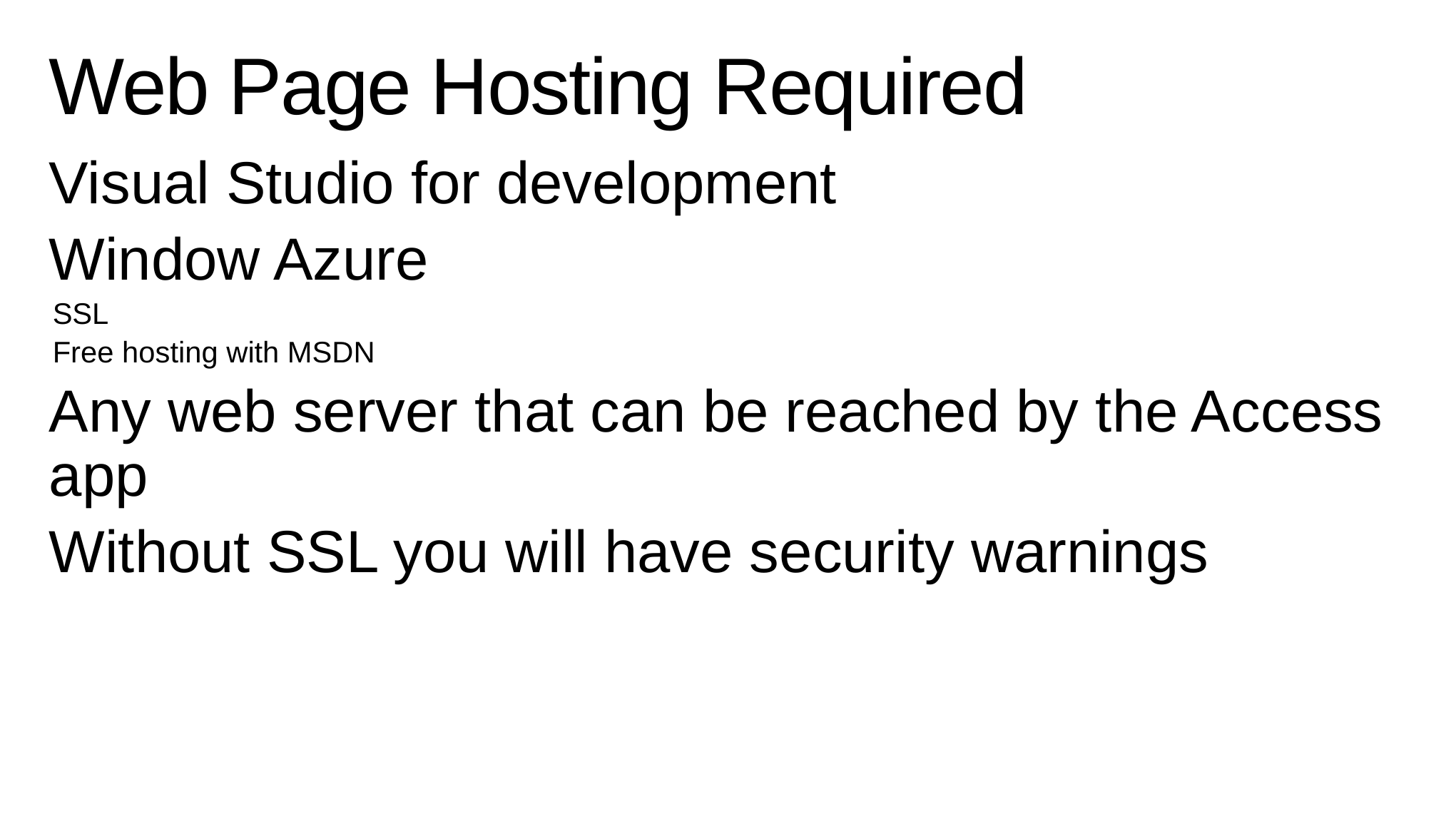

# Web Page Hosting Required
Visual Studio for development
Window Azure
SSL
Free hosting with MSDN
Any web server that can be reached by the Access app
Without SSL you will have security warnings